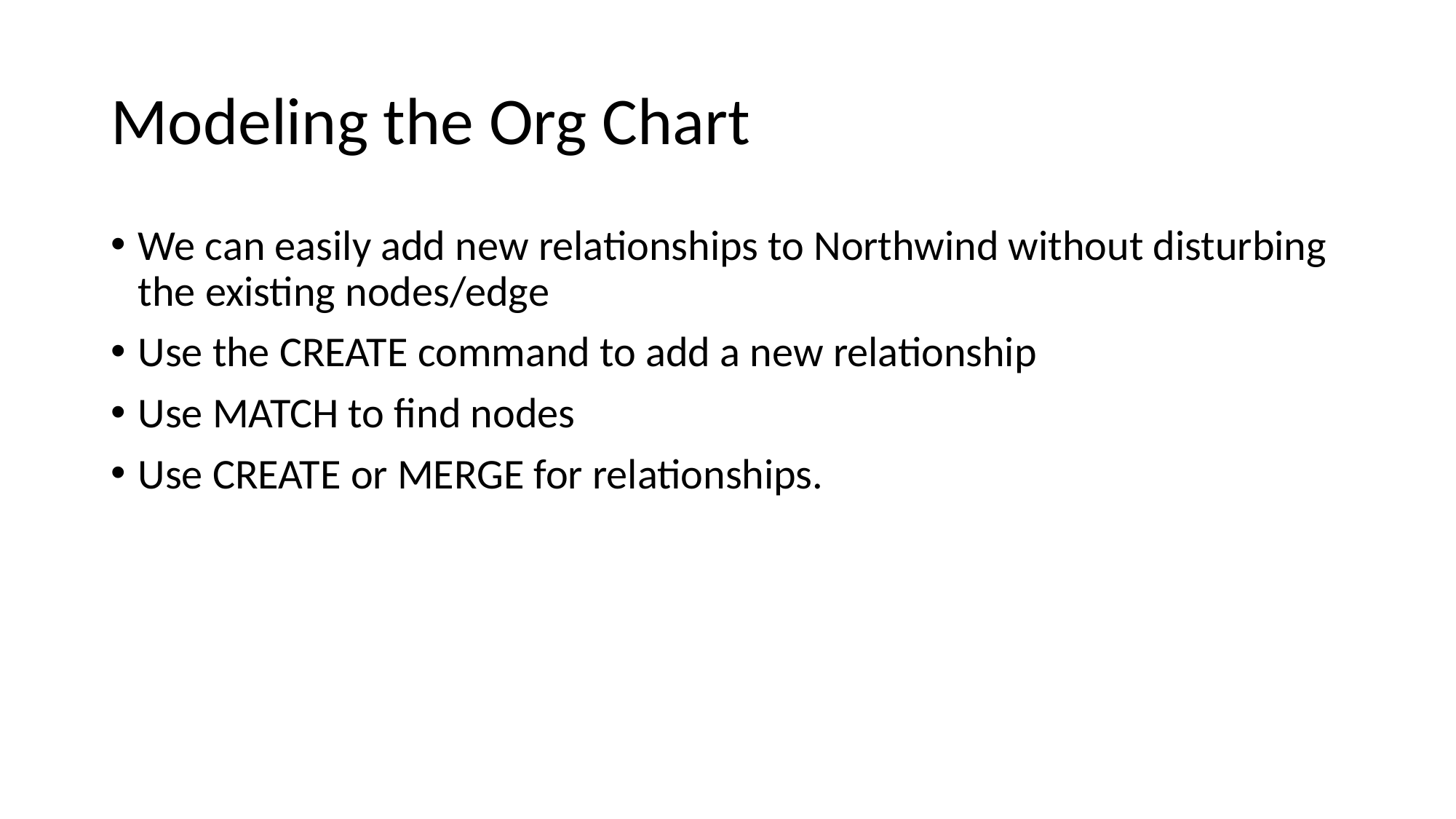

# Modeling the Org Chart
We can easily add new relationships to Northwind without disturbing the existing nodes/edge
Use the CREATE command to add a new relationship
Use MATCH to find nodes
Use CREATE or MERGE for relationships.